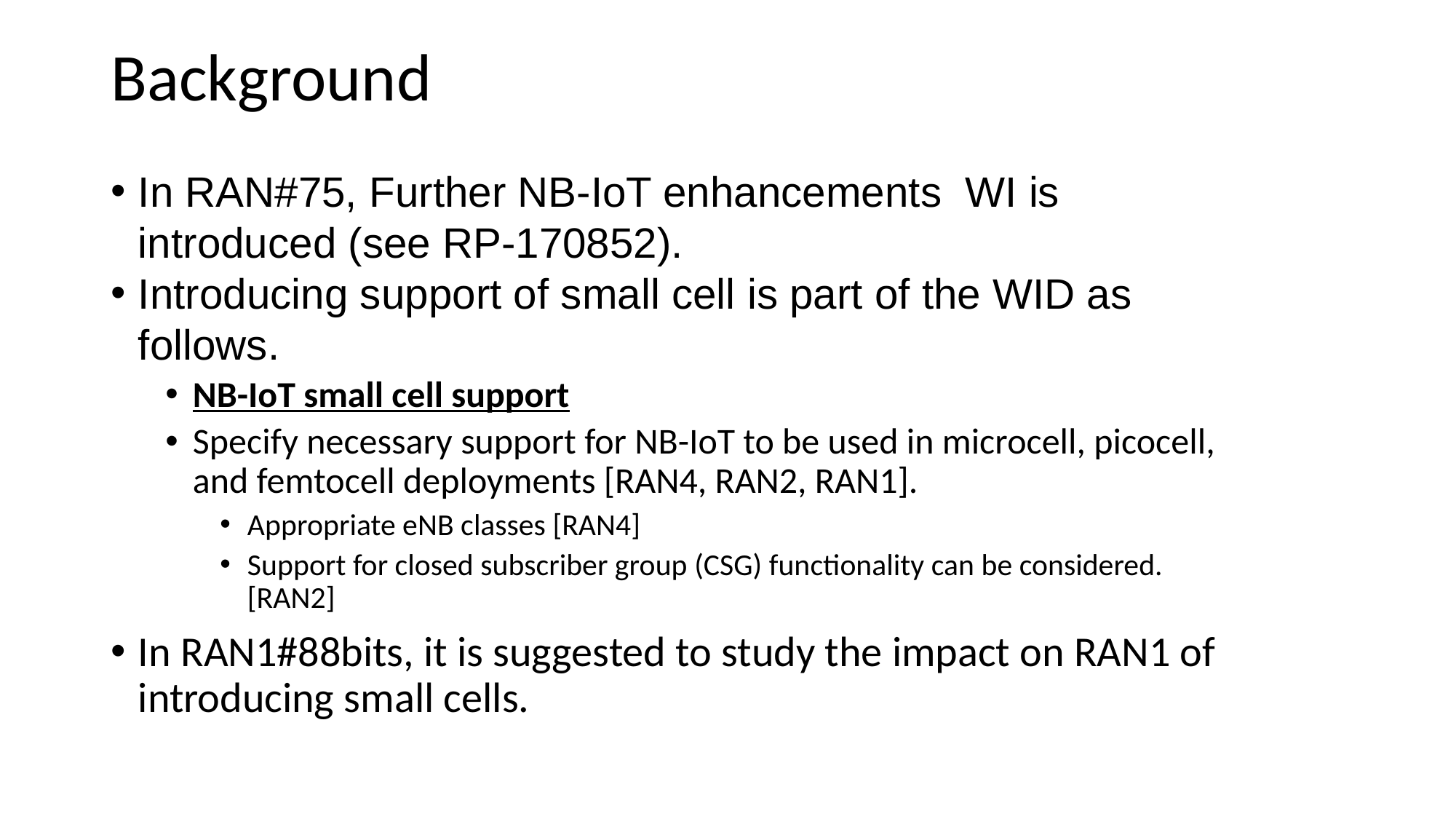

# Background
In RAN#75, Further NB-IoT enhancements  WI is introduced (see RP-170852).
Introducing support of small cell is part of the WID as follows.
NB-IoT small cell support
Specify necessary support for NB-IoT to be used in microcell, picocell, and femtocell deployments [RAN4, RAN2, RAN1].
Appropriate eNB classes [RAN4]
Support for closed subscriber group (CSG) functionality can be considered. [RAN2]
In RAN1#88bits, it is suggested to study the impact on RAN1 of introducing small cells.